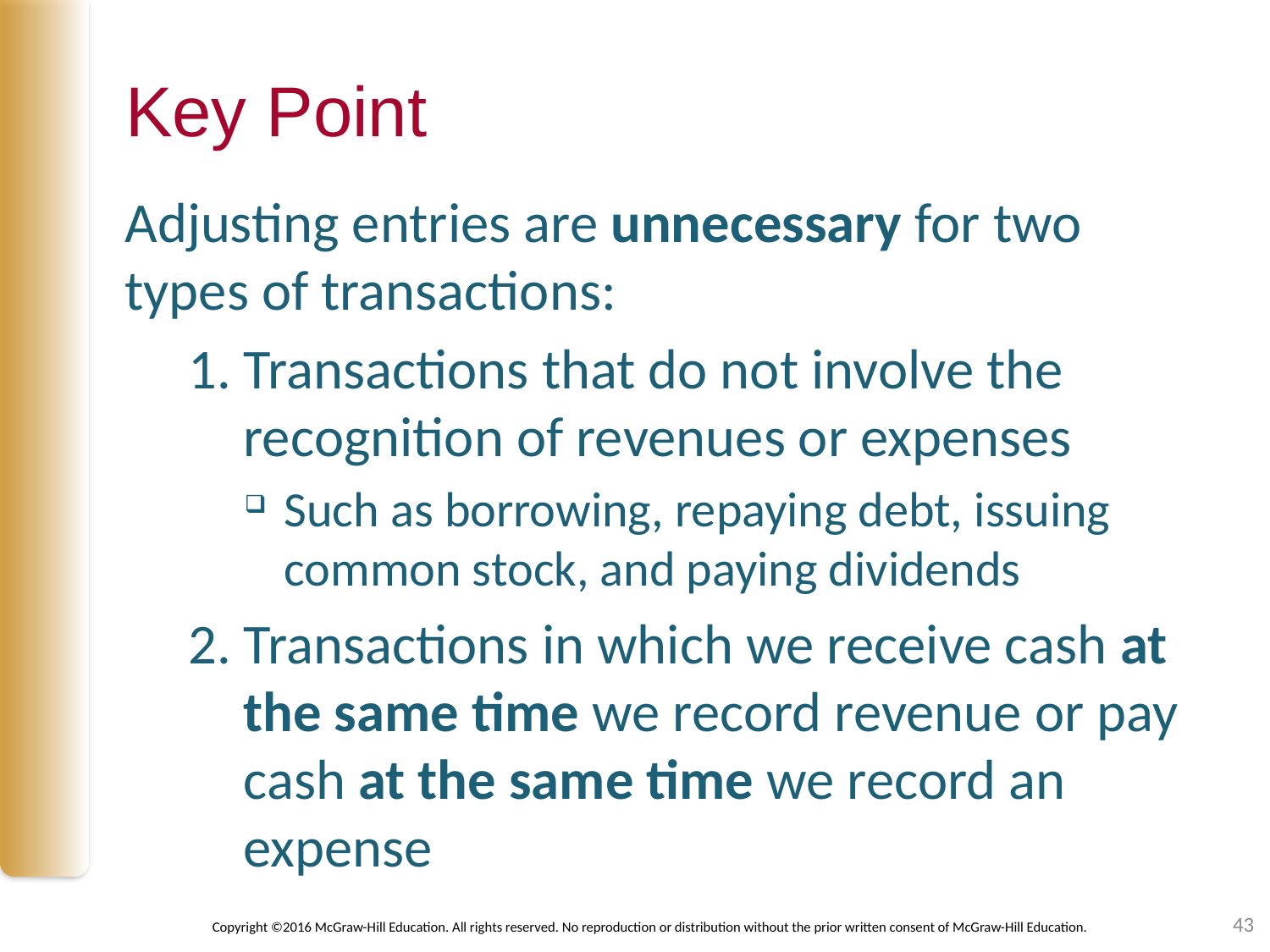

# Key Point
Adjusting entries are unnecessary for two types of transactions:
1. Transactions that do not involve the recognition of revenues or expenses
Such as borrowing, repaying debt, issuing common stock, and paying dividends
2. Transactions in which we receive cash at the same time we record revenue or pay cash at the same time we record an expense
43
Copyright ©2016 McGraw-Hill Education. All rights reserved. No reproduction or distribution without the prior written consent of McGraw-Hill Education.